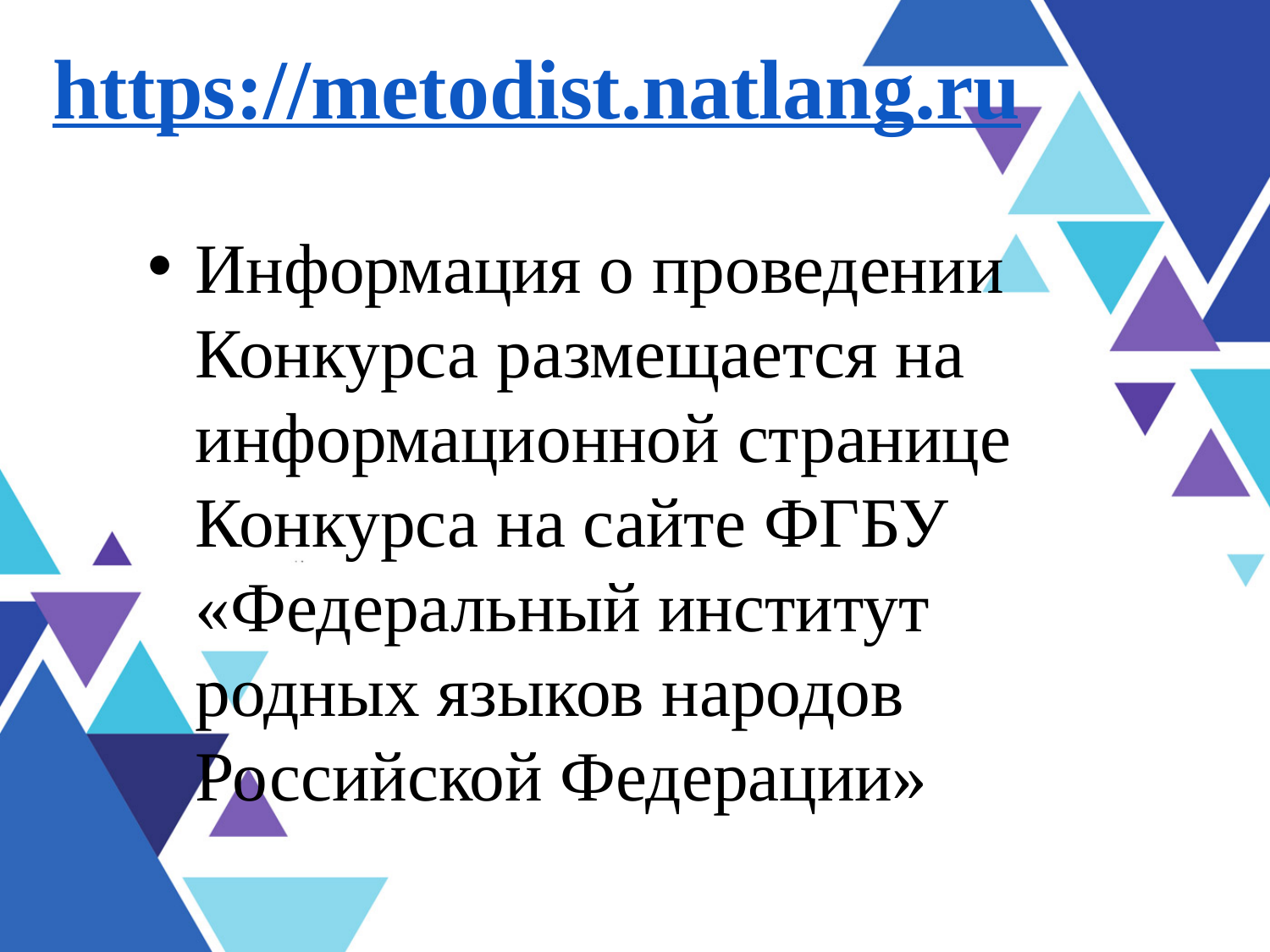

Информация о проведении Конкурса размещается на информационной странице Конкурса на сайте ФГБУ «Федеральный институт родных языков народов Российской Федерации»
https://metodist.natlang.ru